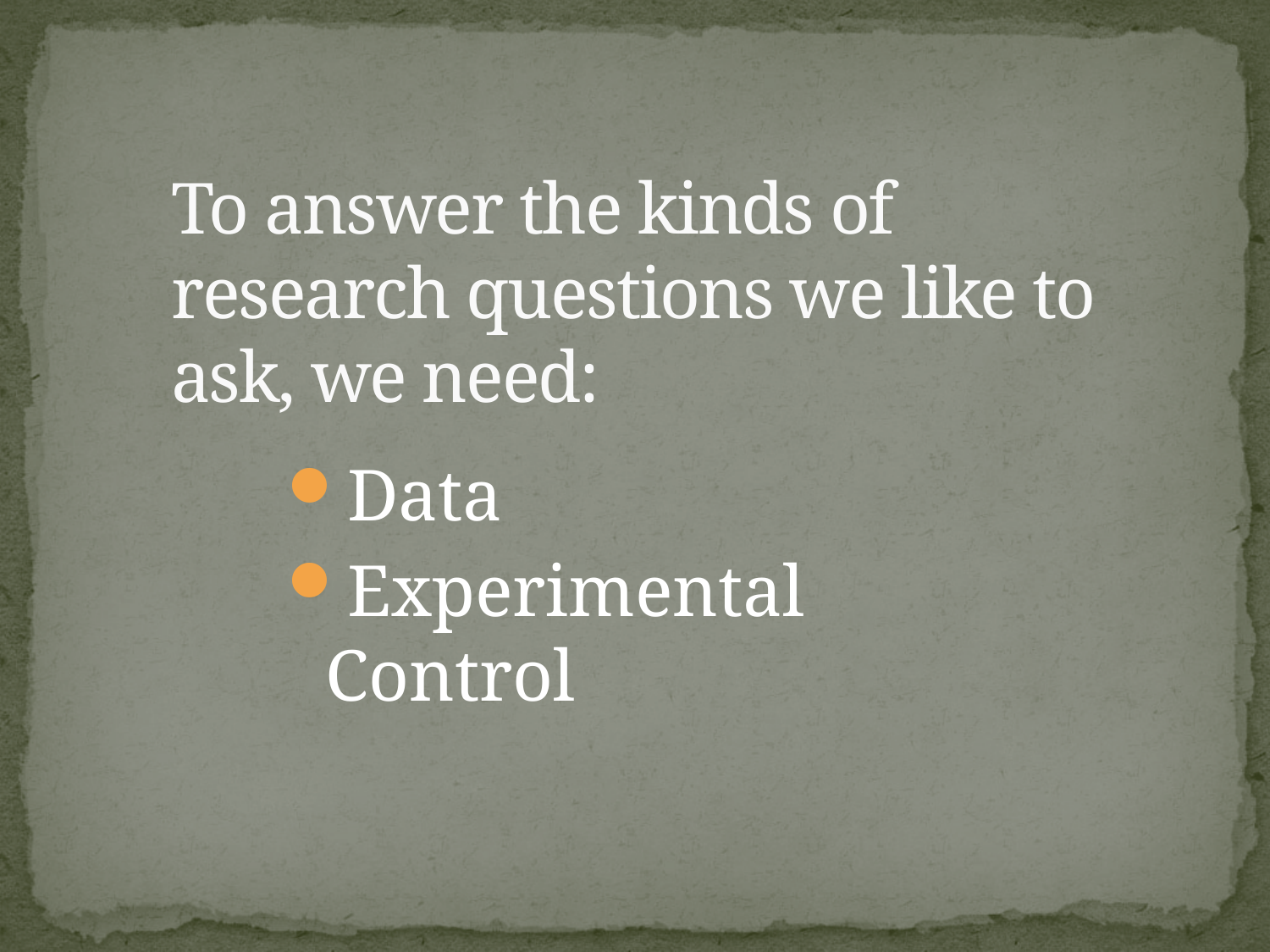

# To answer the kinds of research questions we like to ask, we need:
Data
Experimental Control